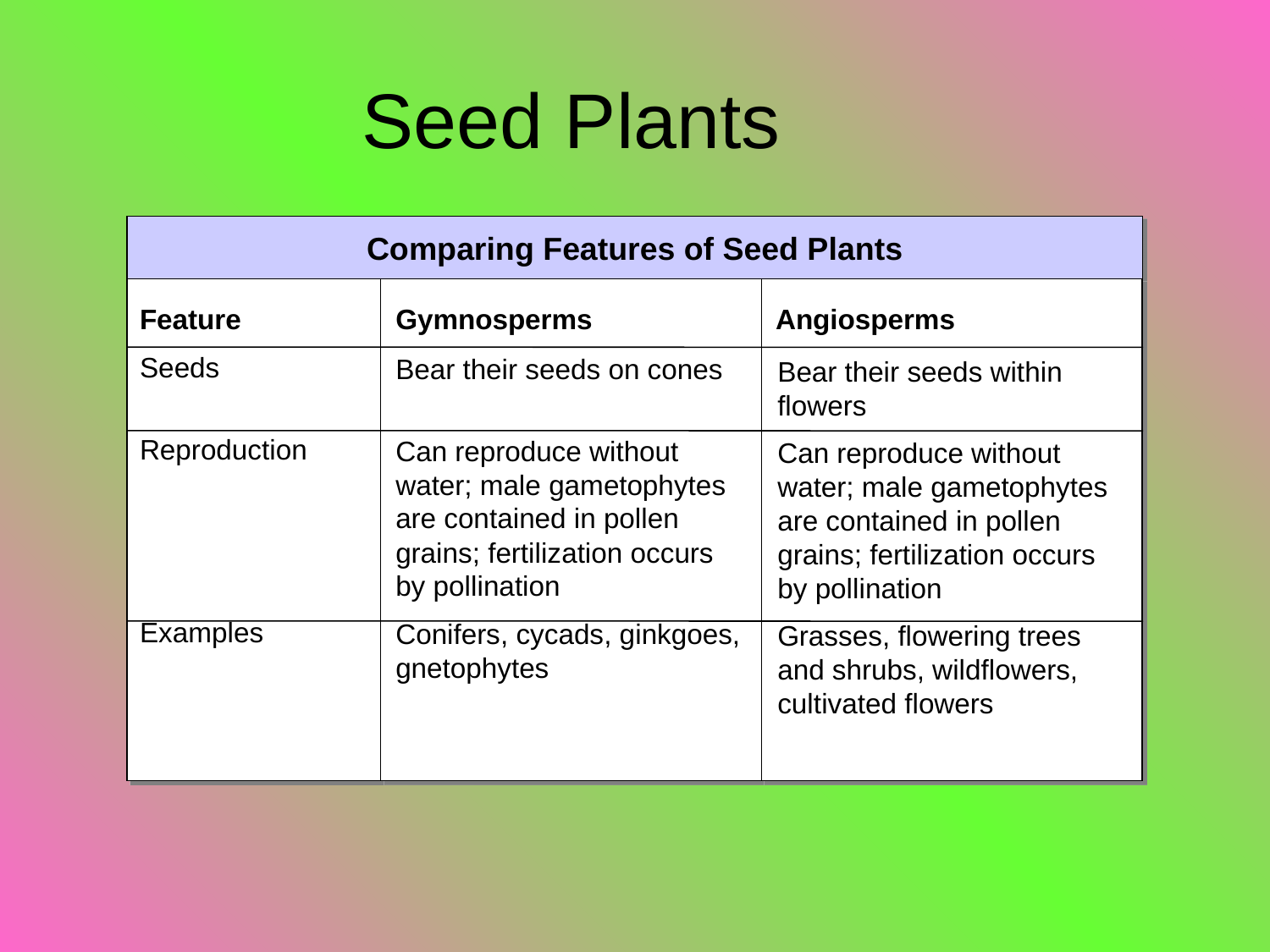

Seed Plants
Comparing Features of Seed Plants
Feature
Seeds
Reproduction
Examples

Gymnosperms

Angiosperms

Bear their seeds on cones
Can reproduce without water; male gametophytes are contained in pollen grains; fertilization occurs by pollination
Conifers, cycads, ginkgoes, gnetophytes

Bear their seeds within flowers
Can reproduce without water; male gametophytes are contained in pollen grains; fertilization occurs by pollination
Grasses, flowering trees and shrubs, wildflowers, cultivated flowers